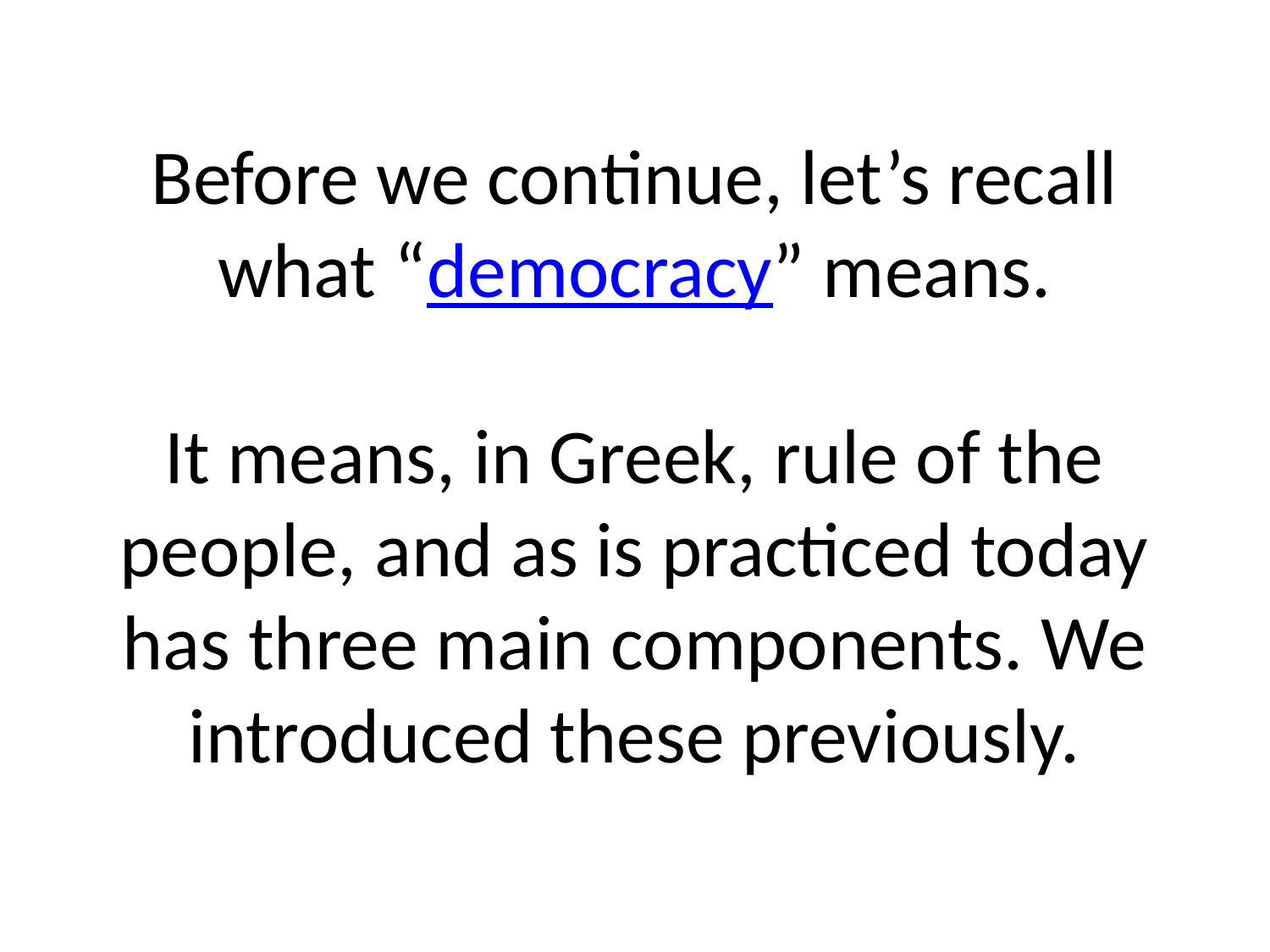

# Before we continue, let’s recall what “democracy” means. It means, in Greek, rule of the people, and as is practiced today has three main components. We introduced these previously.